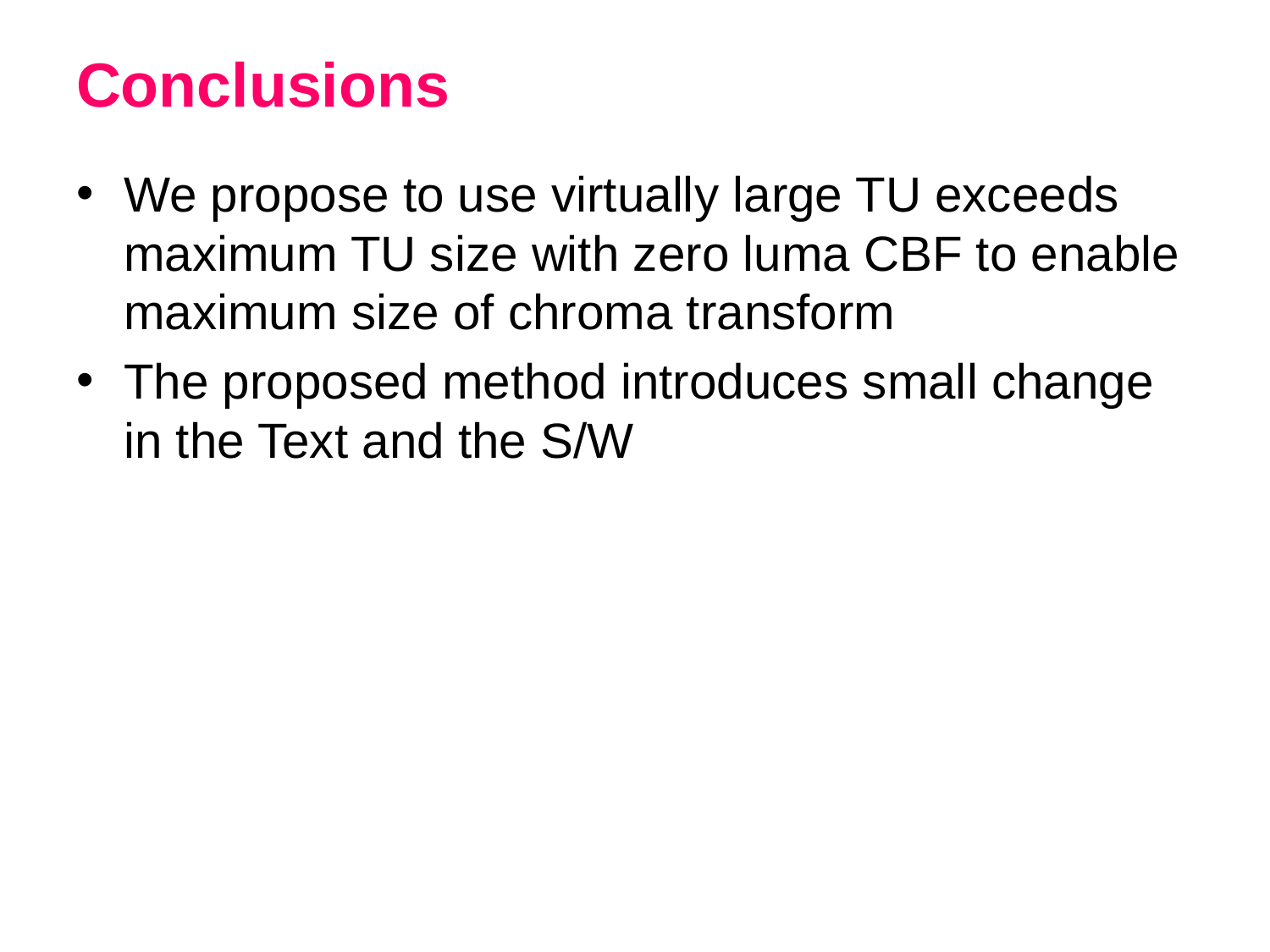

# Conclusions
We propose to use virtually large TU exceeds maximum TU size with zero luma CBF to enable maximum size of chroma transform
The proposed method introduces small change in the Text and the S/W